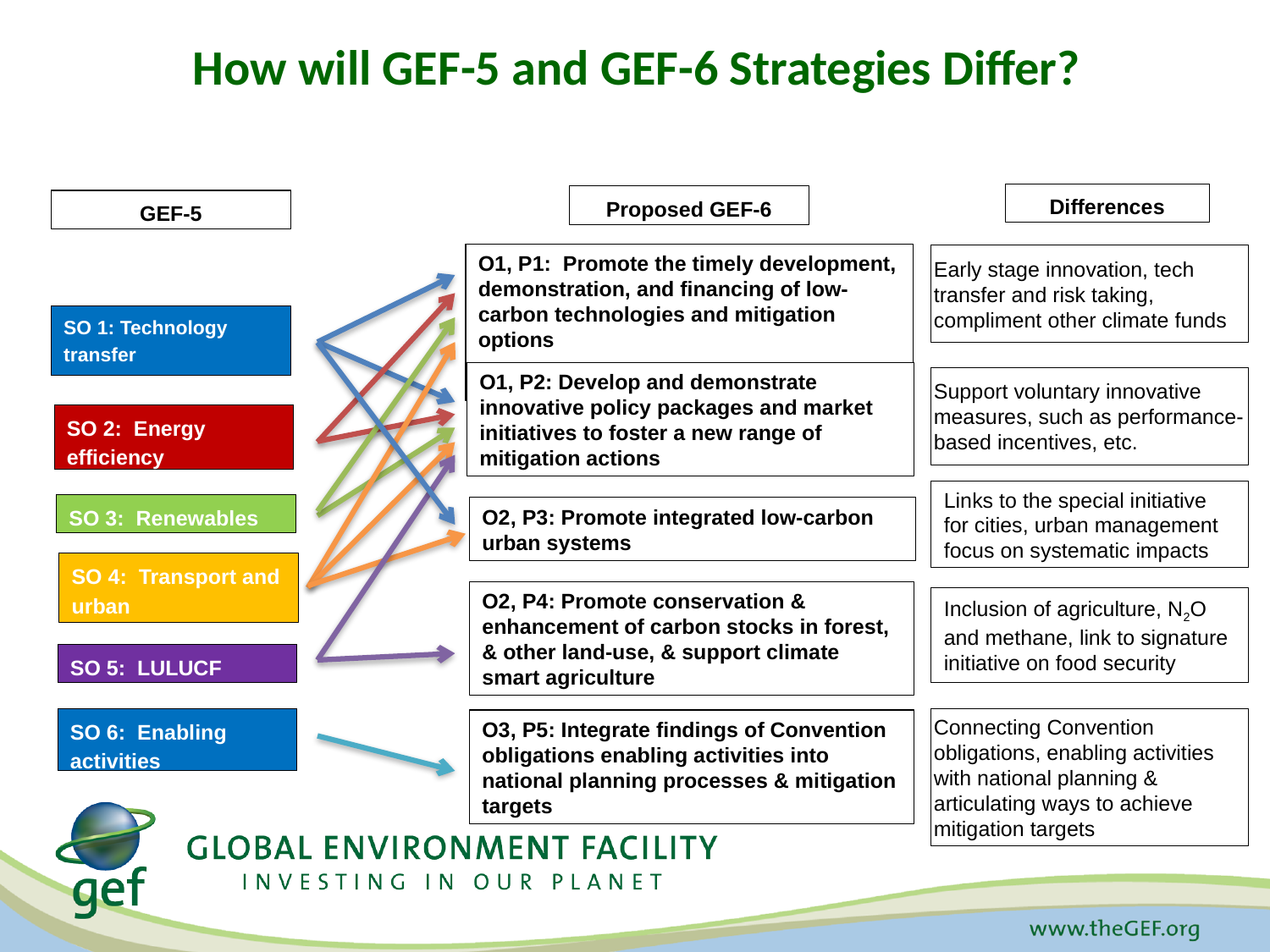

# How will GEF-5 and GEF-6 Strategies Differ?
Differences
Proposed GEF-6
GEF-5
O1, P1:  Promote the timely development, demonstration, and financing of low-carbon technologies and mitigation options

Early stage innovation, tech transfer and risk taking, compliment other climate funds
SO 1: Technology transfer

O1, P2: Develop and demonstrate innovative policy packages and market initiatives to foster a new range of mitigation actions
Support voluntary innovative measures, such as performance-based incentives, etc.
SO 2:  Energy efficiency

Links to the special initiative for cities, urban management focus on systematic impacts
SO 3:  Renewables energy

O2, P3: Promote integrated low-carbon urban systems
SO 4:  Transport and urban

O2, P4: Promote conservation & enhancement of carbon stocks in forest, & other land-use, & support climate smart agriculture
Inclusion of agriculture, N2O and methane, link to signature initiative on food security
SO 5:  LULUCF

SO 6:  Enabling activities

Connecting Convention obligations, enabling activities with national planning & articulating ways to achieve mitigation targets
O3, P5: Integrate findings of Convention obligations enabling activities into national planning processes & mitigation targets